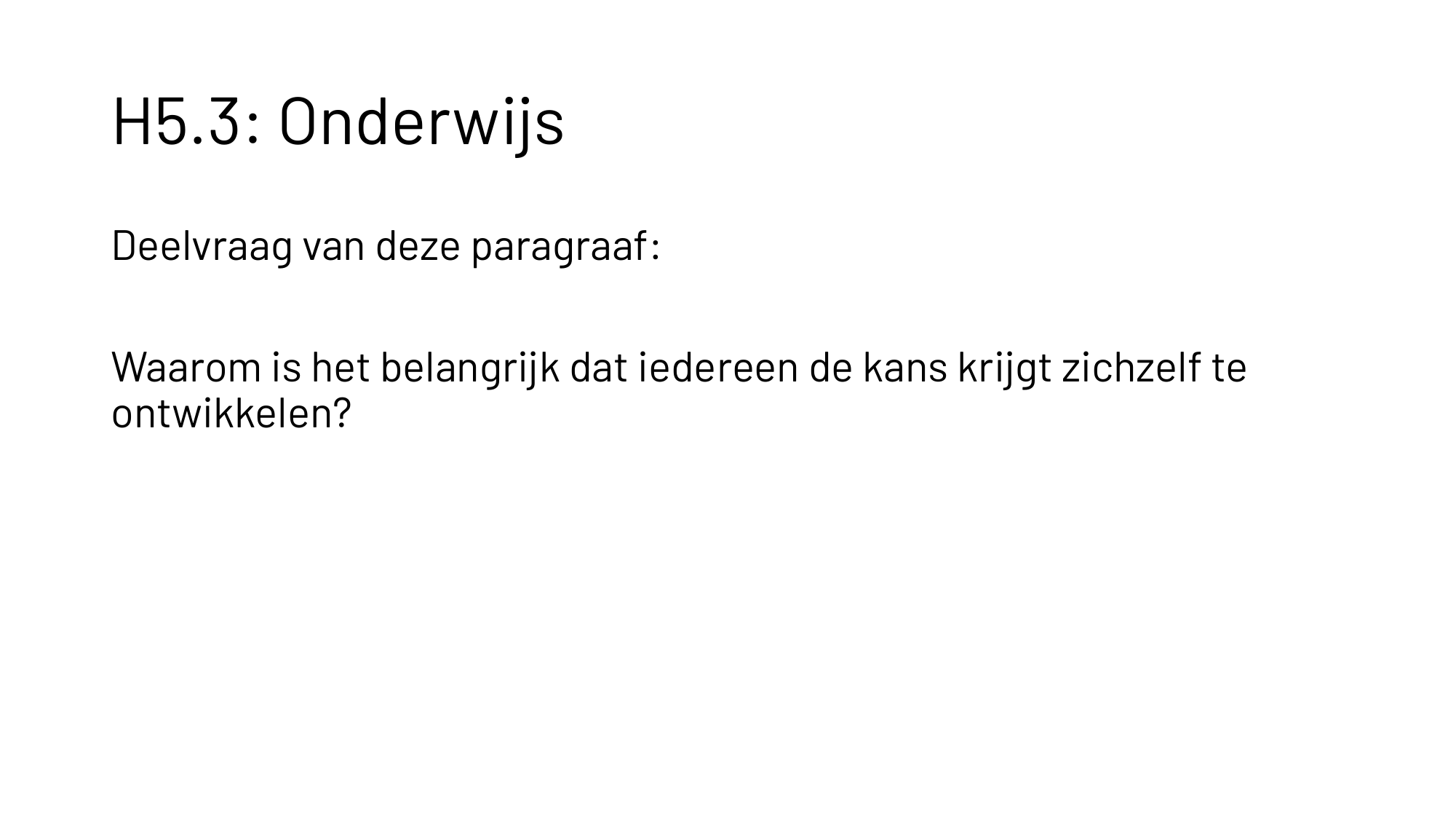

# H5.3: Onderwijs
Deelvraag van deze paragraaf:

Waarom is het belangrijk dat iedereen de kans krijgt zichzelf te ontwikkelen?